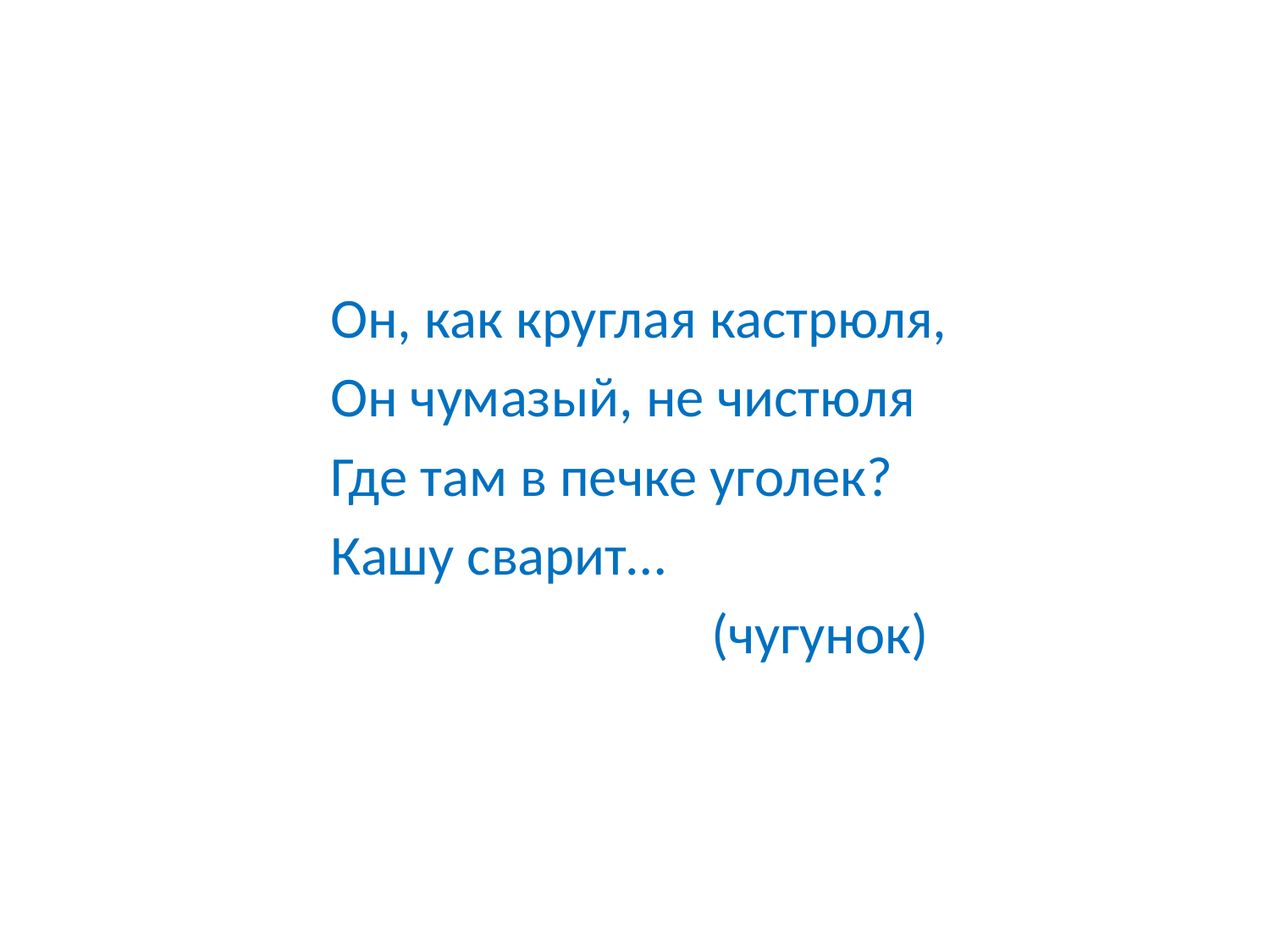

Он, как круглая кастрюля,
Он чумазый, не чистюля
Где там в печке уголек?
Кашу сварит…
                              (чугунок)